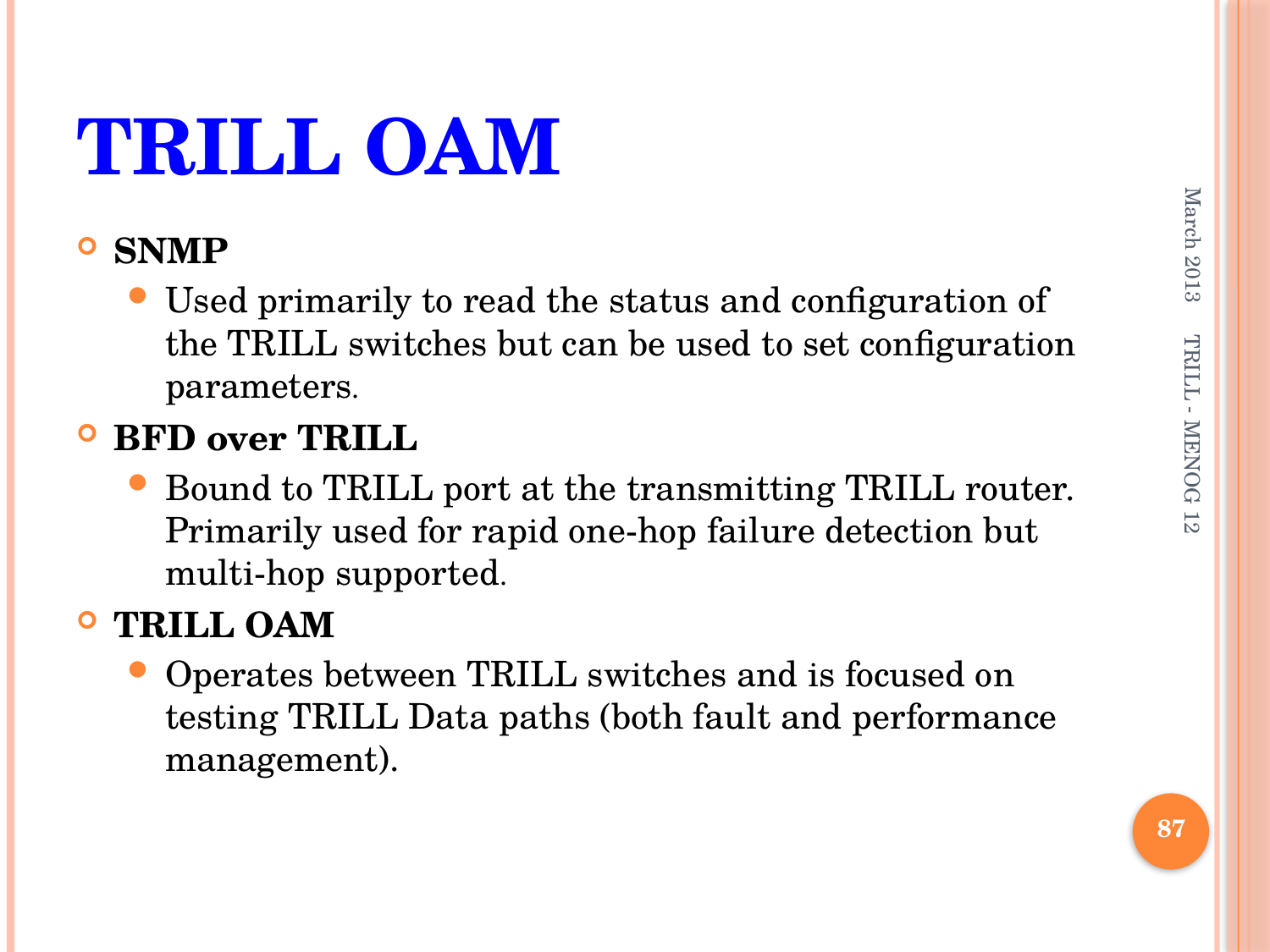

# TRILL OAM
March 2013
SNMP
Used primarily to read the status and configuration of the TRILL switches but can be used to set configuration parameters.
BFD over TRILL
Bound to TRILL port at the transmitting TRILL router. Primarily used for rapid one-hop failure detection but multi-hop supported.
TRILL OAM
Operates between TRILL switches and is focused on testing TRILL Data paths (both fault and performance management).

TRILL - MENOG 12
87